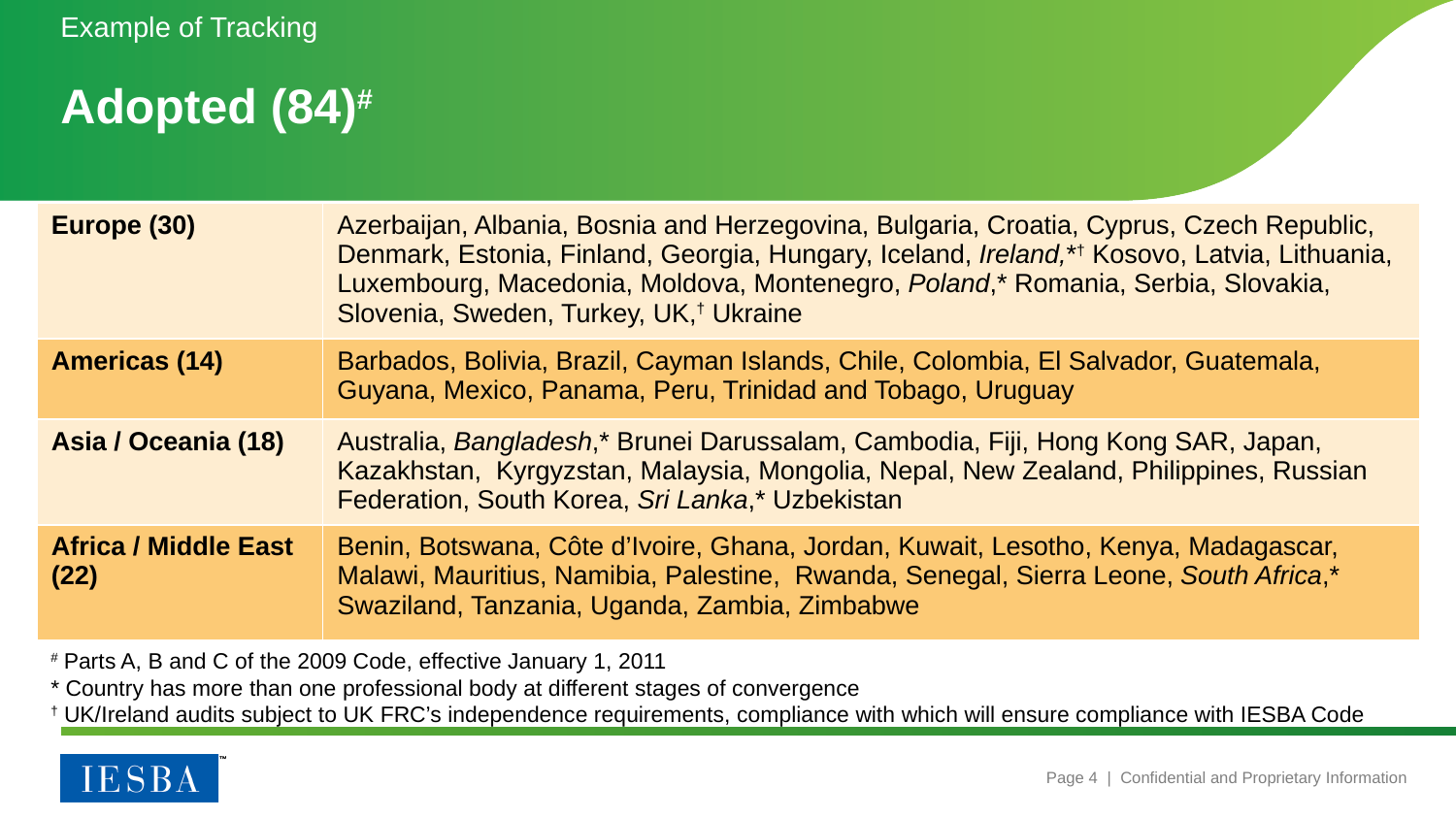

Example of Tracking
# Adopted (84)#
| Europe (30) | Azerbaijan, Albania, Bosnia and Herzegovina, Bulgaria, Croatia, Cyprus, Czech Republic, Denmark, Estonia, Finland, Georgia, Hungary, Iceland, Ireland,\*† Kosovo, Latvia, Lithuania, Luxembourg, Macedonia, Moldova, Montenegro, Poland,\* Romania, Serbia, Slovakia, Slovenia, Sweden, Turkey, UK,† Ukraine |
| --- | --- |
| Americas (14) | Barbados, Bolivia, Brazil, Cayman Islands, Chile, Colombia, El Salvador, Guatemala, Guyana, Mexico, Panama, Peru, Trinidad and Tobago, Uruguay |
| Asia / Oceania (18) | Australia, Bangladesh,\* Brunei Darussalam, Cambodia, Fiji, Hong Kong SAR, Japan, Kazakhstan, Kyrgyzstan, Malaysia, Mongolia, Nepal, New Zealand, Philippines, Russian Federation, South Korea, Sri Lanka,\* Uzbekistan |
| Africa / Middle East (22) | Benin, Botswana, Côte d’Ivoire, Ghana, Jordan, Kuwait, Lesotho, Kenya, Madagascar, Malawi, Mauritius, Namibia, Palestine, Rwanda, Senegal, Sierra Leone, South Africa,\* Swaziland, Tanzania, Uganda, Zambia, Zimbabwe |
# Parts A, B and C of the 2009 Code, effective January 1, 2011
* Country has more than one professional body at different stages of convergence
† UK/Ireland audits subject to UK FRC’s independence requirements, compliance with which will ensure compliance with IESBA Code